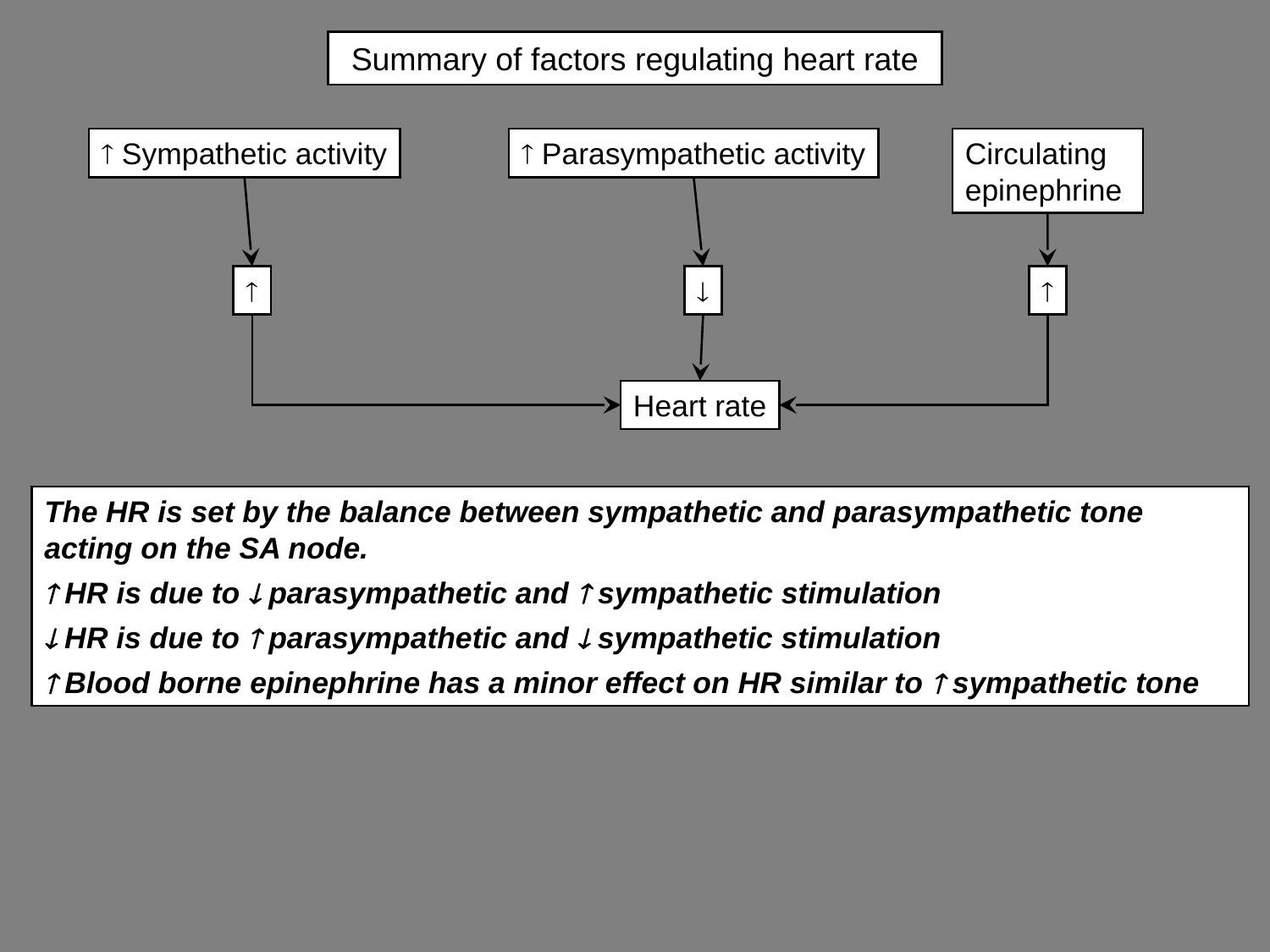

# Summary of factors regulating heart rate
↑ Sympathetic activity
↑ Parasympathetic activity
Circulating epinephrine
↑
↓
↑
Heart rate
The HR is set by the balance between sympathetic and parasympathetic tone acting on the SA node.
↑ HR is due to ↓ parasympathetic and ↑ sympathetic stimulation
↓ HR is due to ↑ parasympathetic and ↓ sympathetic stimulation
↑ Blood borne epinephrine has a minor effect on HR similar to ↑ sympathetic tone